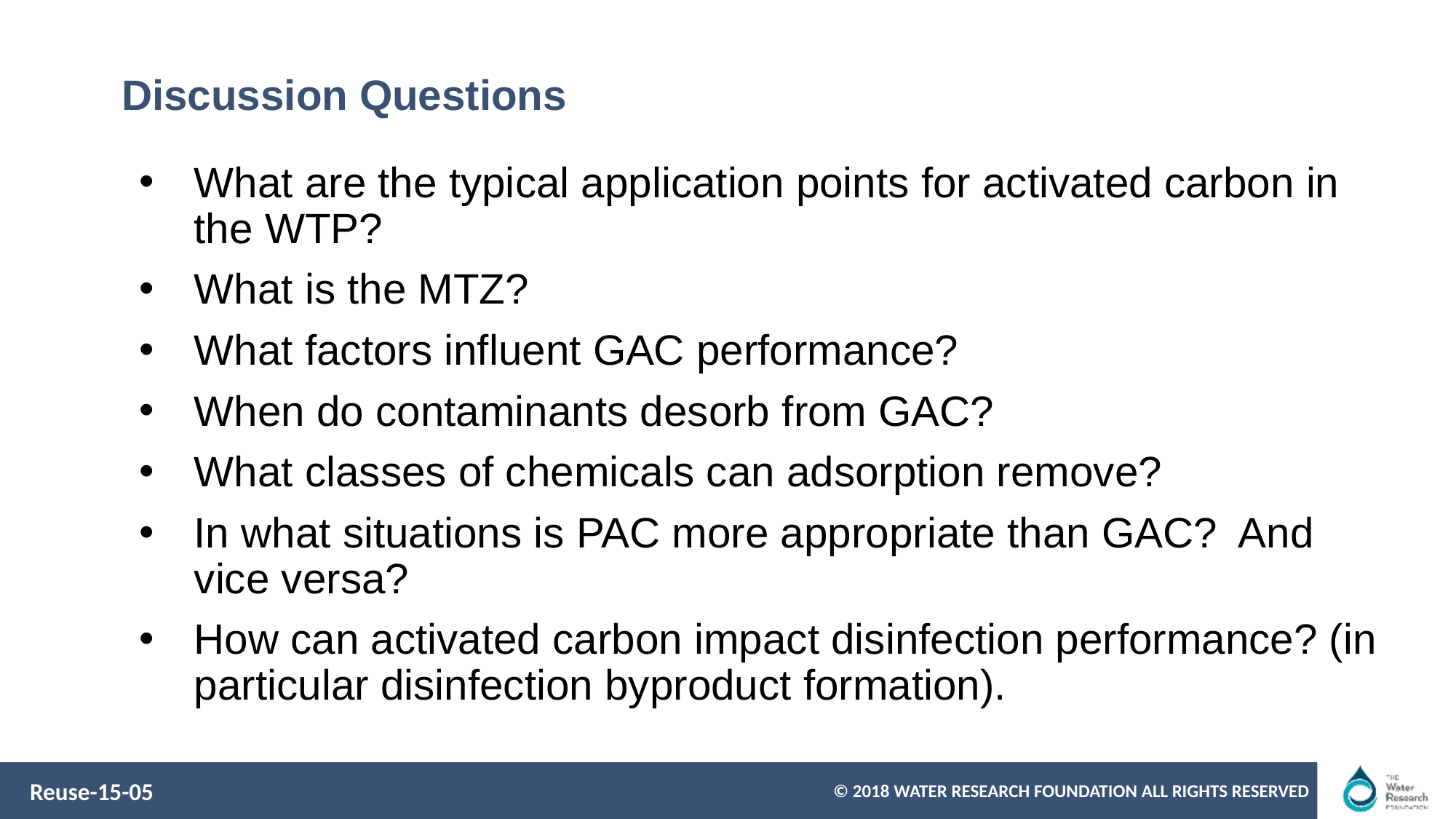

# Discussion Questions
What are the typical application points for activated carbon in the WTP?
What is the MTZ?
What factors influent GAC performance?
When do contaminants desorb from GAC?
What classes of chemicals can adsorption remove?
In what situations is PAC more appropriate than GAC?  And vice versa?
How can activated carbon impact disinfection performance? (in particular disinfection byproduct formation).